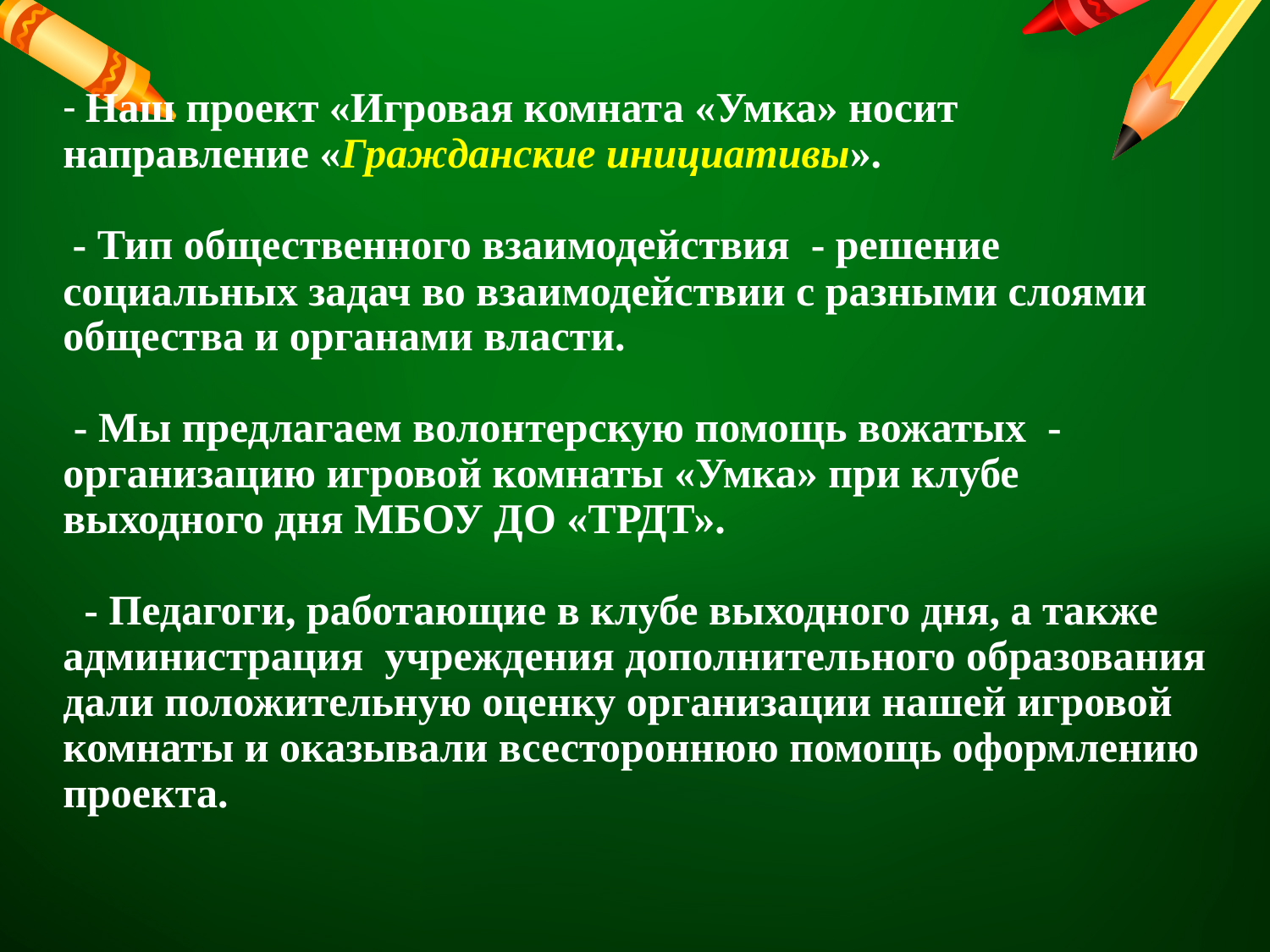

# - Наш проект «Игровая комната «Умка» носит направление «Гражданские инициативы». - Тип общественного взаимодействия  - решение социальных задач во взаимодействии с разными слоями общества и органами власти. - Мы предлагаем волонтерскую помощь вожатых  - организацию игровой комнаты «Умка» при клубе выходного дня МБОУ ДО «ТРДТ». - Педагоги, работающие в клубе выходного дня, а также администрация  учреждения дополнительного образования дали положительную оценку организации нашей игровой комнаты и оказывали всестороннюю помощь оформлению проекта.